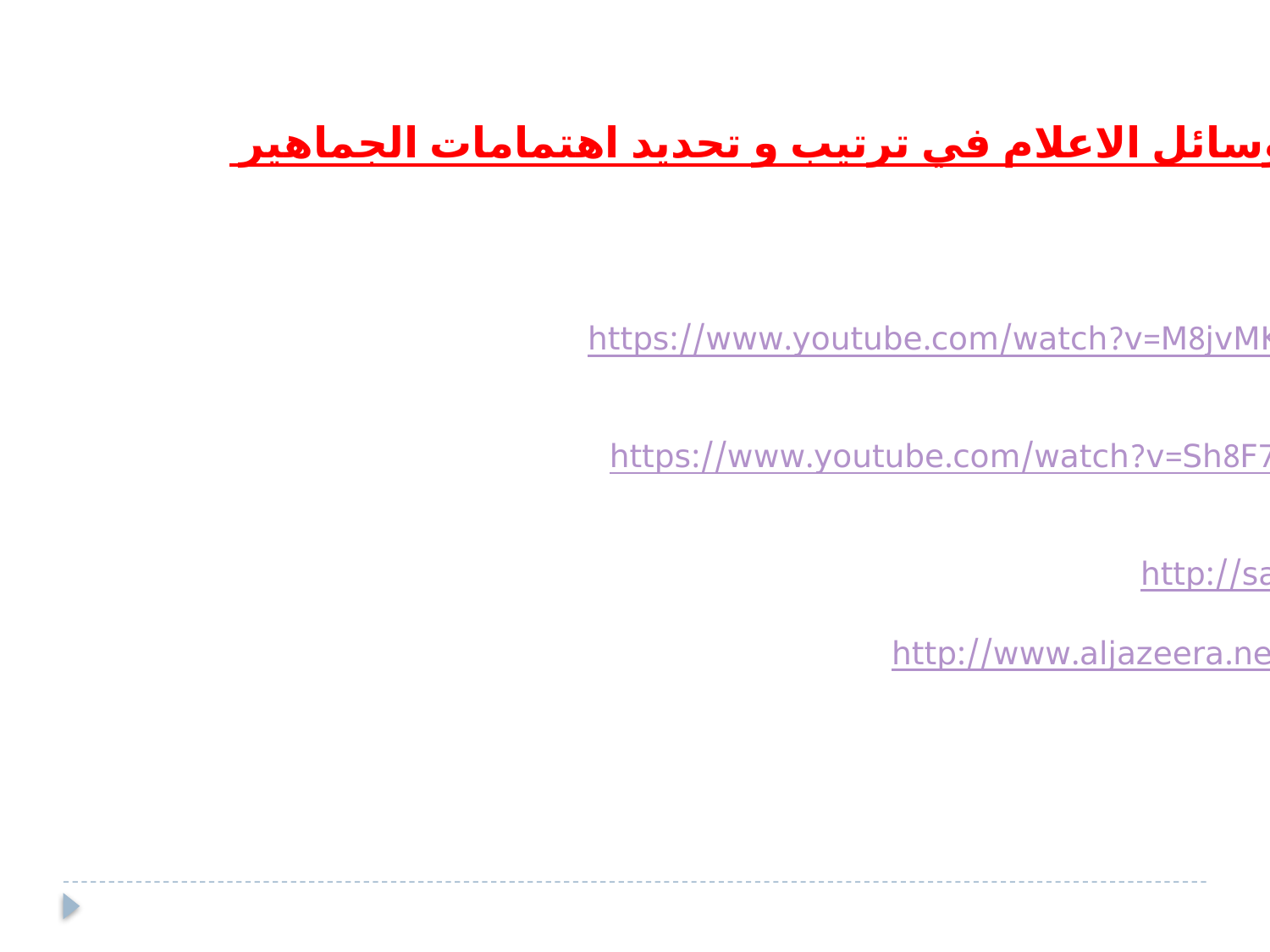

تأثير وسائل الاعلام في ترتيب و تحديد اهتمامات الجماهير

https://www.youtube.com/watch?v=M8jvMKYWaOk

https://www.youtube.com/watch?v=Sh8F7z-mbPo

http://sabq.org/

http://www.aljazeera.net/portal